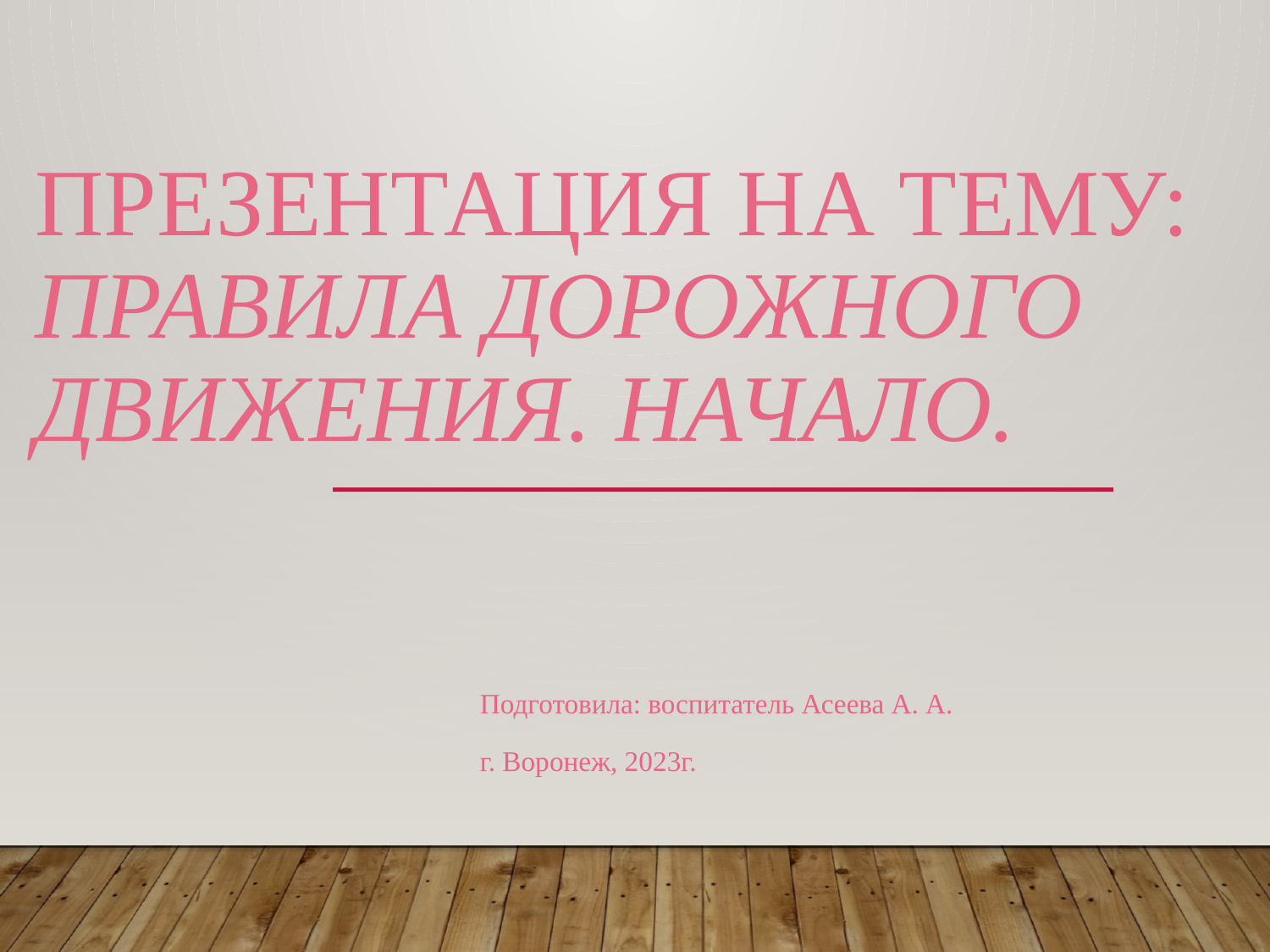

# Презентация на тему: Правила дорожного движения. Начало.
Подготовила: воспитатель Асеева А. А.
г. Воронеж, 2023г.